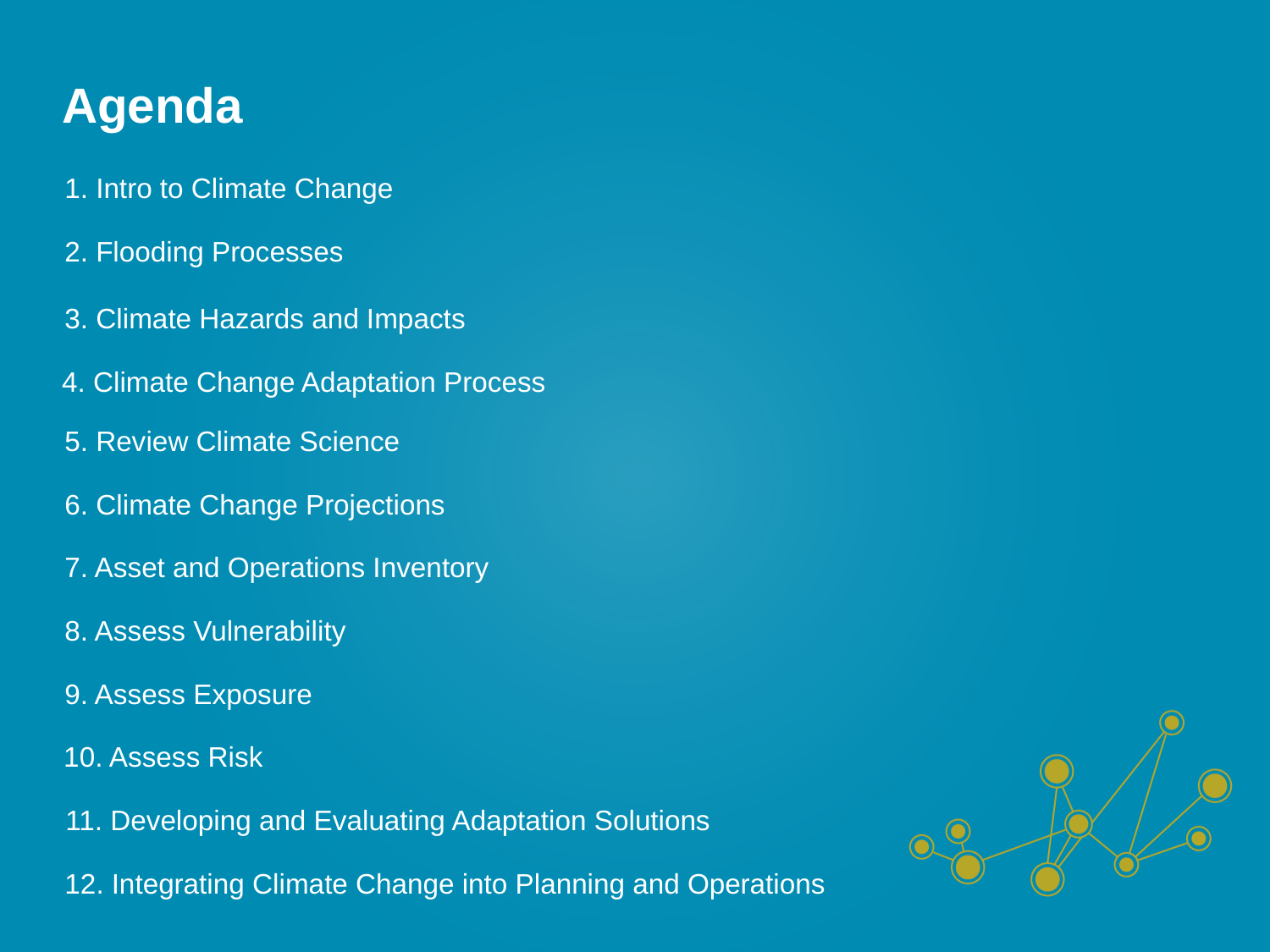

# Agenda

1. Intro to Climate Change
2. Flooding Processes

3. Climate Hazards and Impacts
4. Climate Change Adaptation Process

5. Review Climate Science
6. Climate Change Projections
7. Asset and Operations Inventory

8. Assess Vulnerability

9. Assess Exposure

10. Assess Risk
11. Developing and Evaluating Adaptation Solutions

12. Integrating Climate Change into Planning and Operations